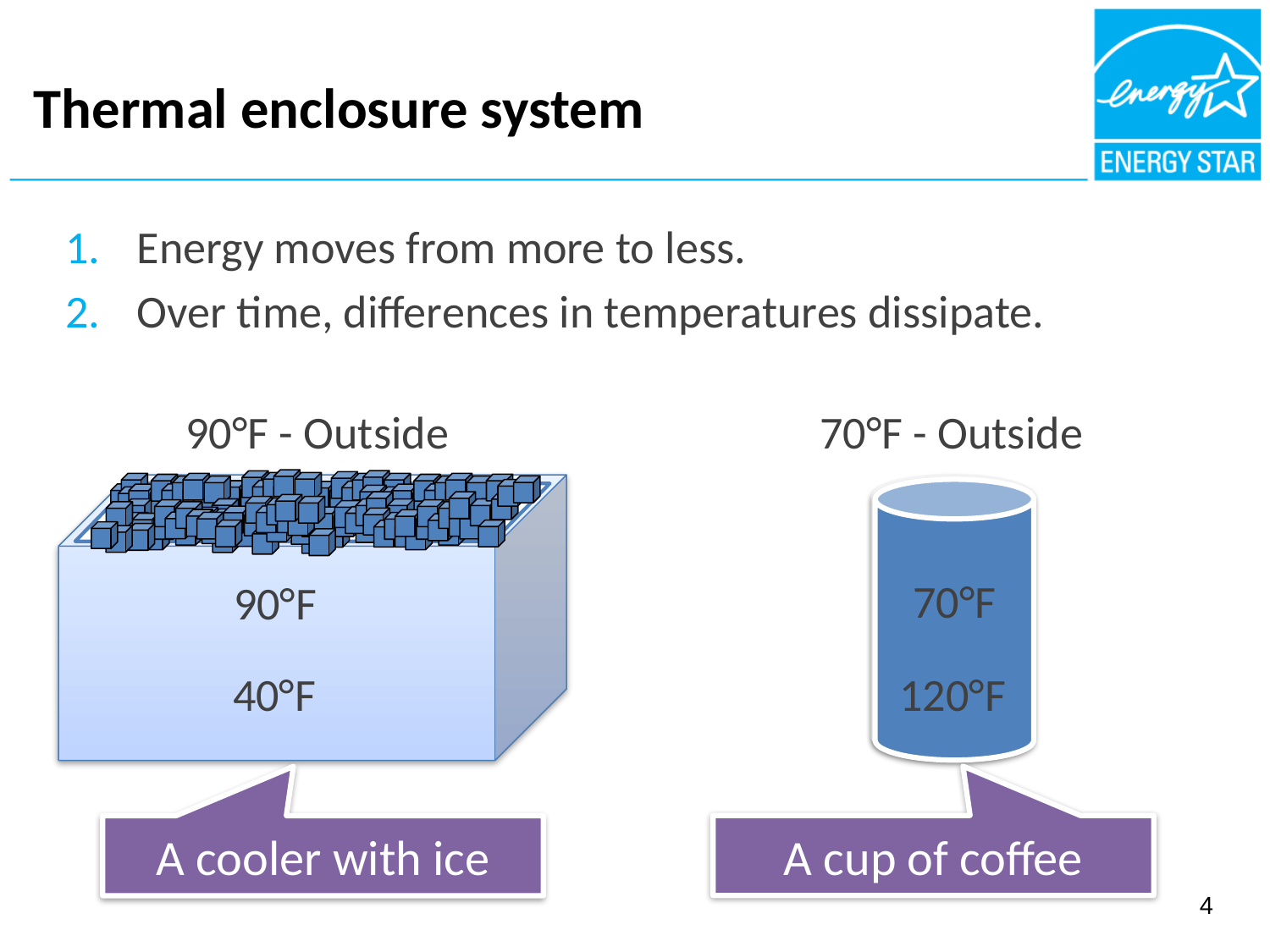

Thermal enclosure system

Energy moves from more to less.
Over time, differences in temperatures dissipate.

90°F - Outside
70°F - Outside

70°F
90°F
40°F
120°F
A cup of coffee
A cooler with ice
Cooler
4